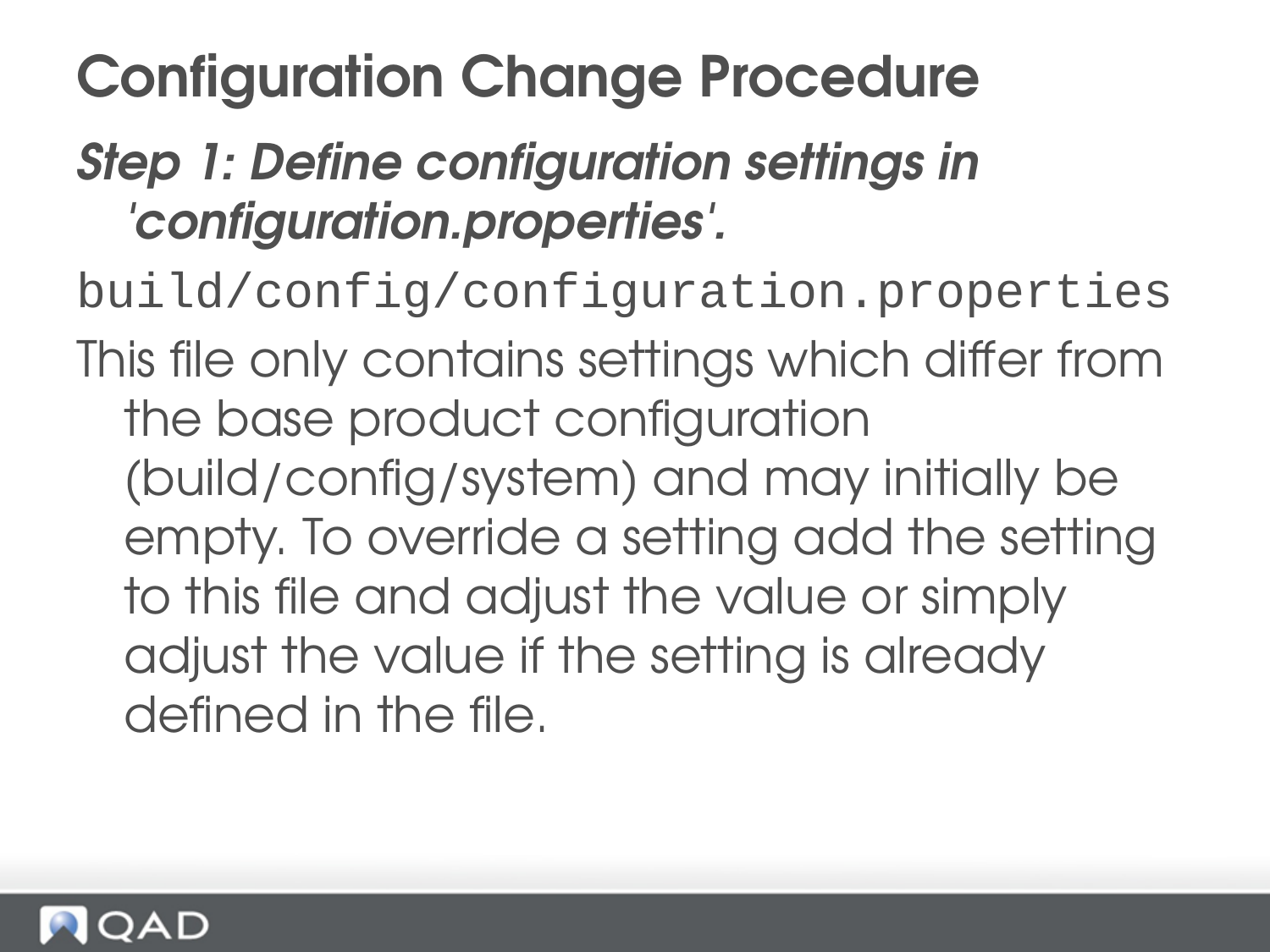

# Configuration Change Procedure
Step 1: Define configuration settings in 'configuration.properties'.
build/config/configuration.properties
This file only contains settings which differ from the base product configuration (build/config/system) and may initially be empty. To override a setting add the setting to this file and adjust the value or simply adjust the value if the setting is already defined in the file.